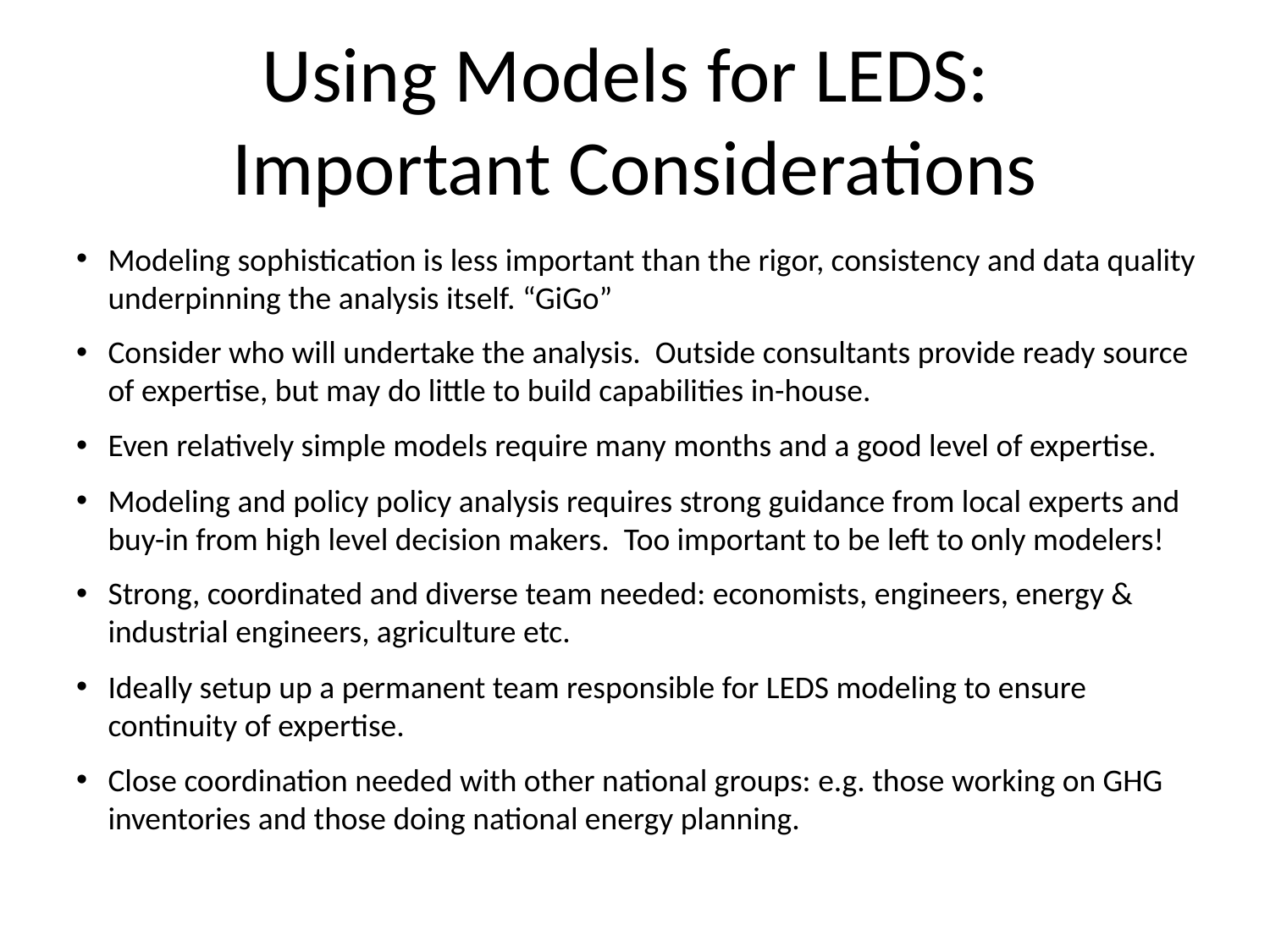

# Using Models for LEDS: Important Considerations
Modeling sophistication is less important than the rigor, consistency and data quality underpinning the analysis itself. “GiGo”
Consider who will undertake the analysis.  Outside consultants provide ready source of expertise, but may do little to build capabilities in-house.
Even relatively simple models require many months and a good level of expertise.
Modeling and policy policy analysis requires strong guidance from local experts and buy-in from high level decision makers.  Too important to be left to only modelers!
Strong, coordinated and diverse team needed: economists, engineers, energy & industrial engineers, agriculture etc.
Ideally setup up a permanent team responsible for LEDS modeling to ensure continuity of expertise.
Close coordination needed with other national groups: e.g. those working on GHG inventories and those doing national energy planning.